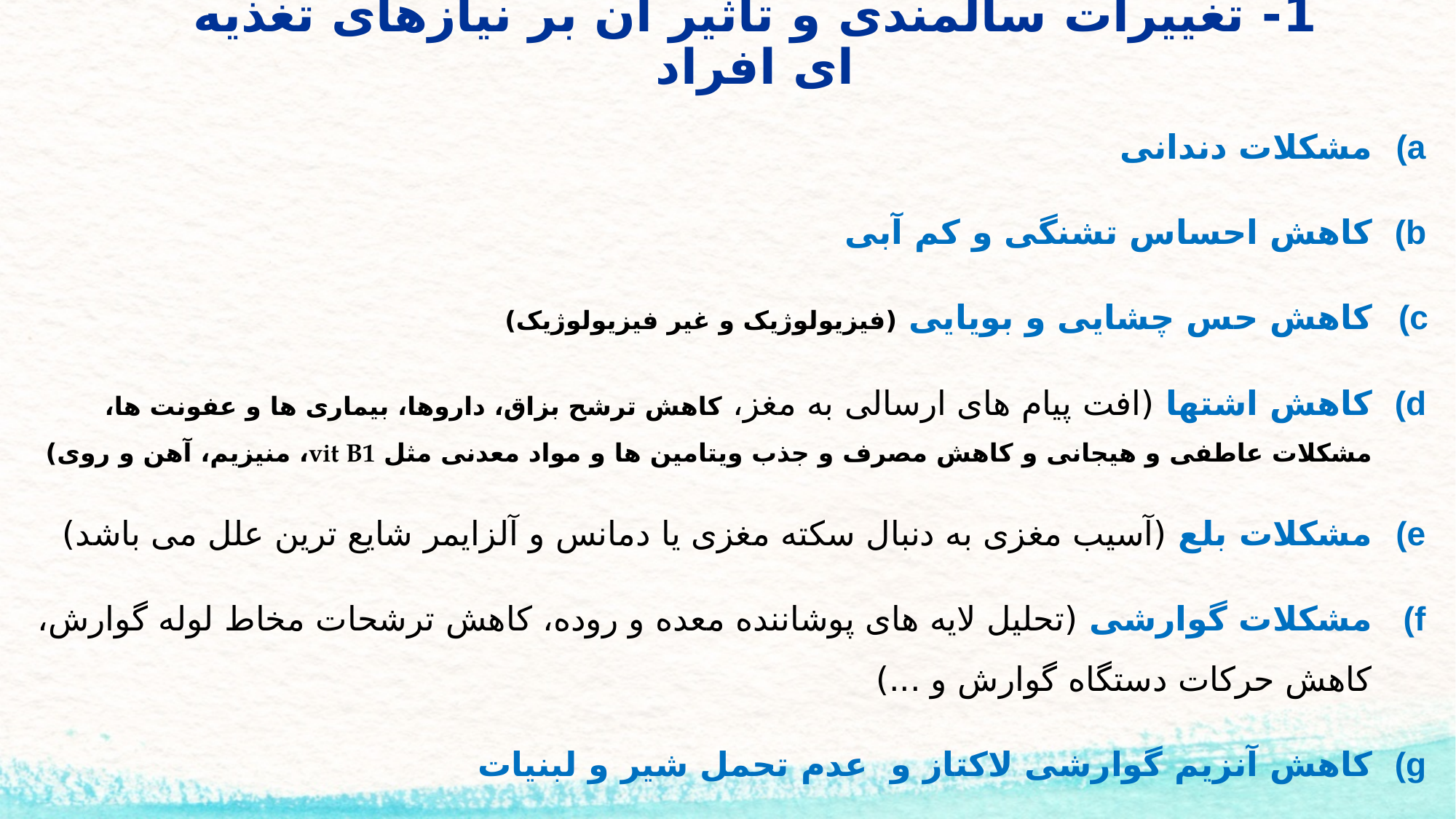

# 1- تغییرات سالمندی و تاثیر آن بر نیازهای تغذیه ای افراد
مشکلات دندانی
کاهش احساس تشنگی و کم آبی
کاهش حس چشایی و بویایی (فیزیولوژیک و غیر فیزیولوژیک)
کاهش اشتها (افت پیام های ارسالی به مغز، کاهش ترشح بزاق، داروها، بیماری ها و عفونت ها، مشکلات عاطفی و هیجانی و کاهش مصرف و جذب ویتامین ها و مواد معدنی مثل vit B1، منیزیم، آهن و روی)
مشکلات بلع (آسیب مغزی به دنبال سکته مغزی یا دمانس و آلزایمر شایع ترین علل می باشد)
مشکلات گوارشی (تحلیل لایه های پوشاننده معده و روده، کاهش ترشحات مخاط لوله گوارش، کاهش حرکات دستگاه گوارش و ...)
کاهش آنزیم گوارشی لاکتاز و  عدم تحمل شیر و لبنیات